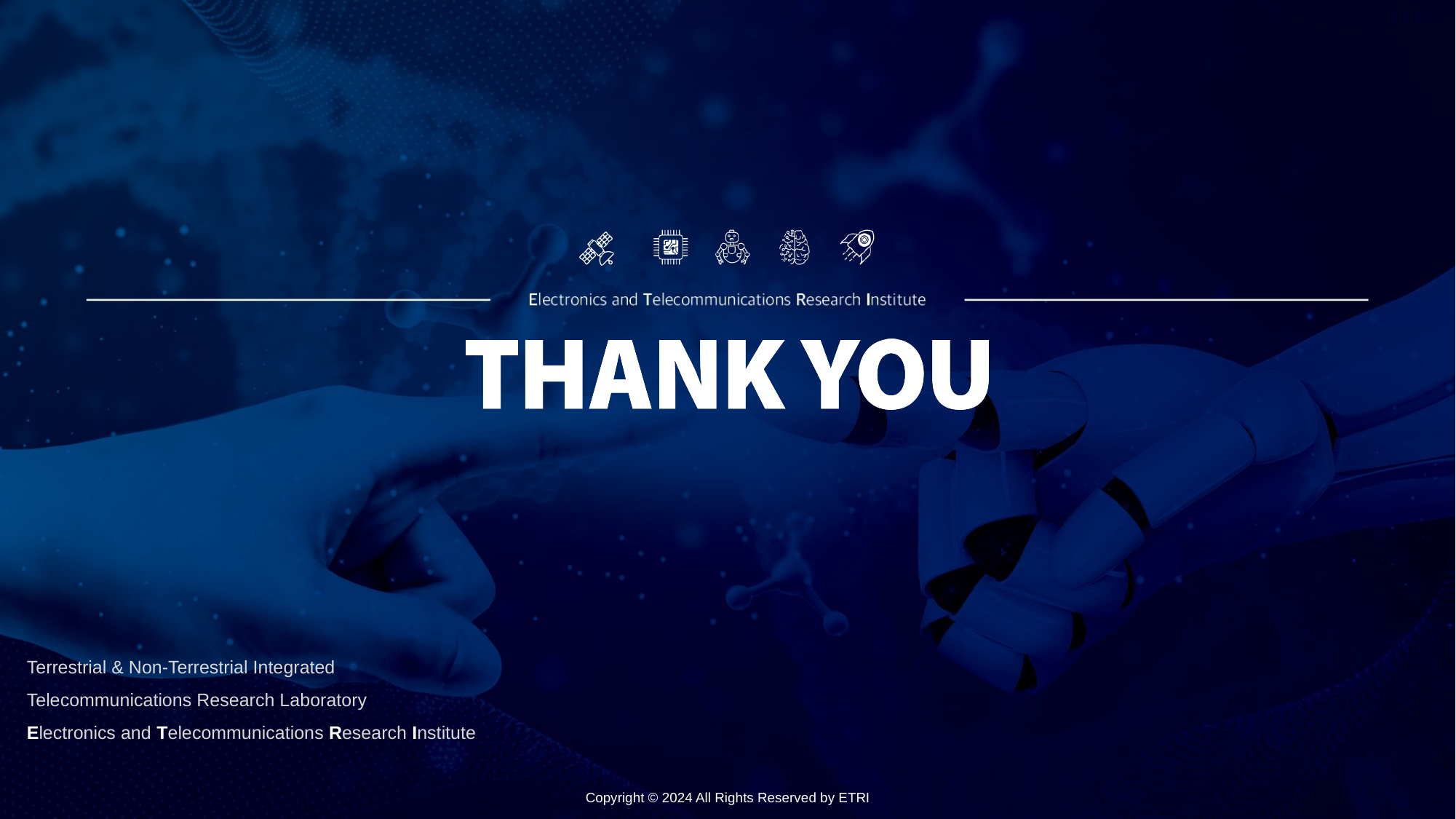

Copyright © 2024 All Rights Reserved by ETRI